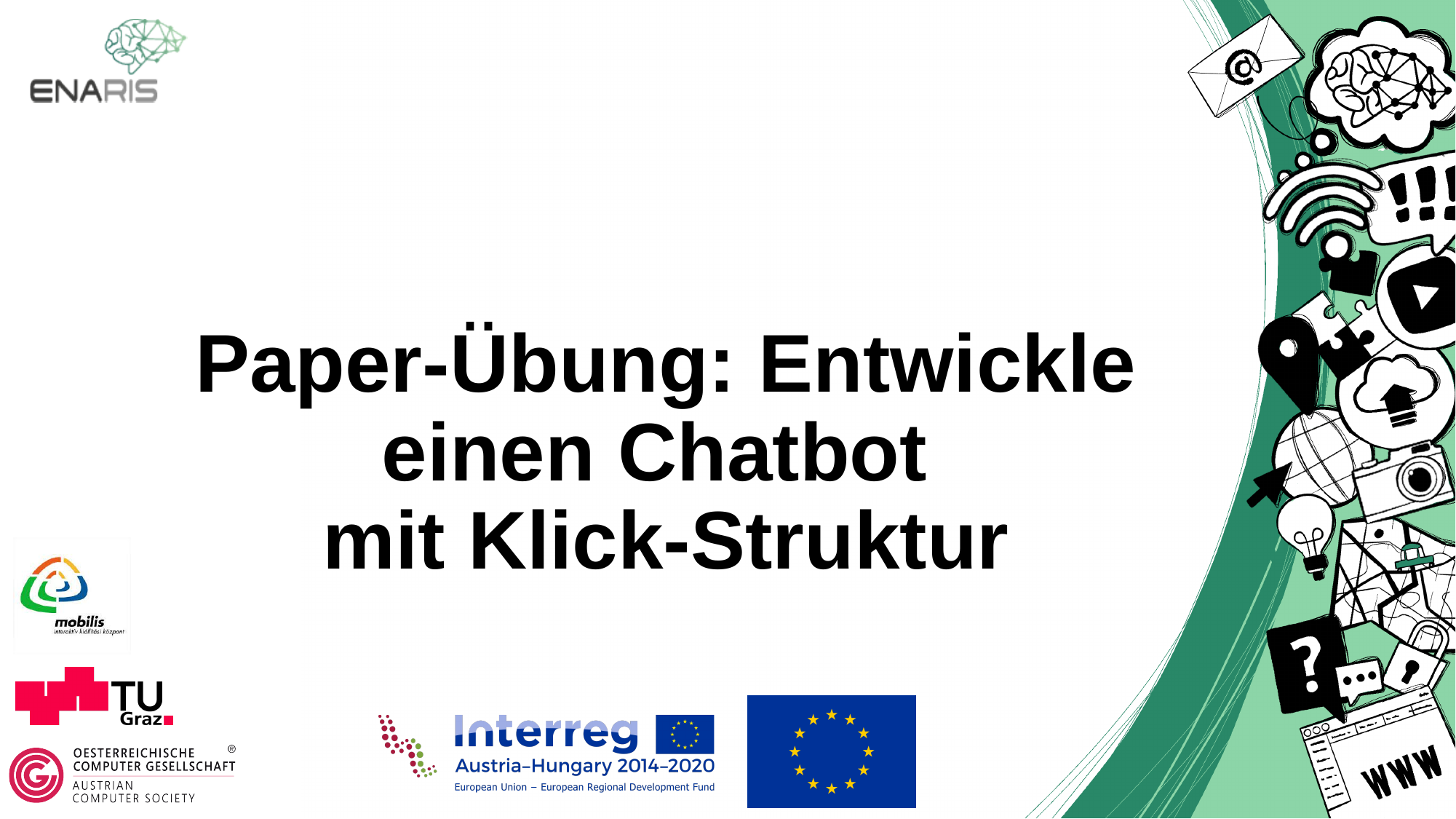

# Paper-Übung: Entwickle einen Chatbot mit Klick-Struktur